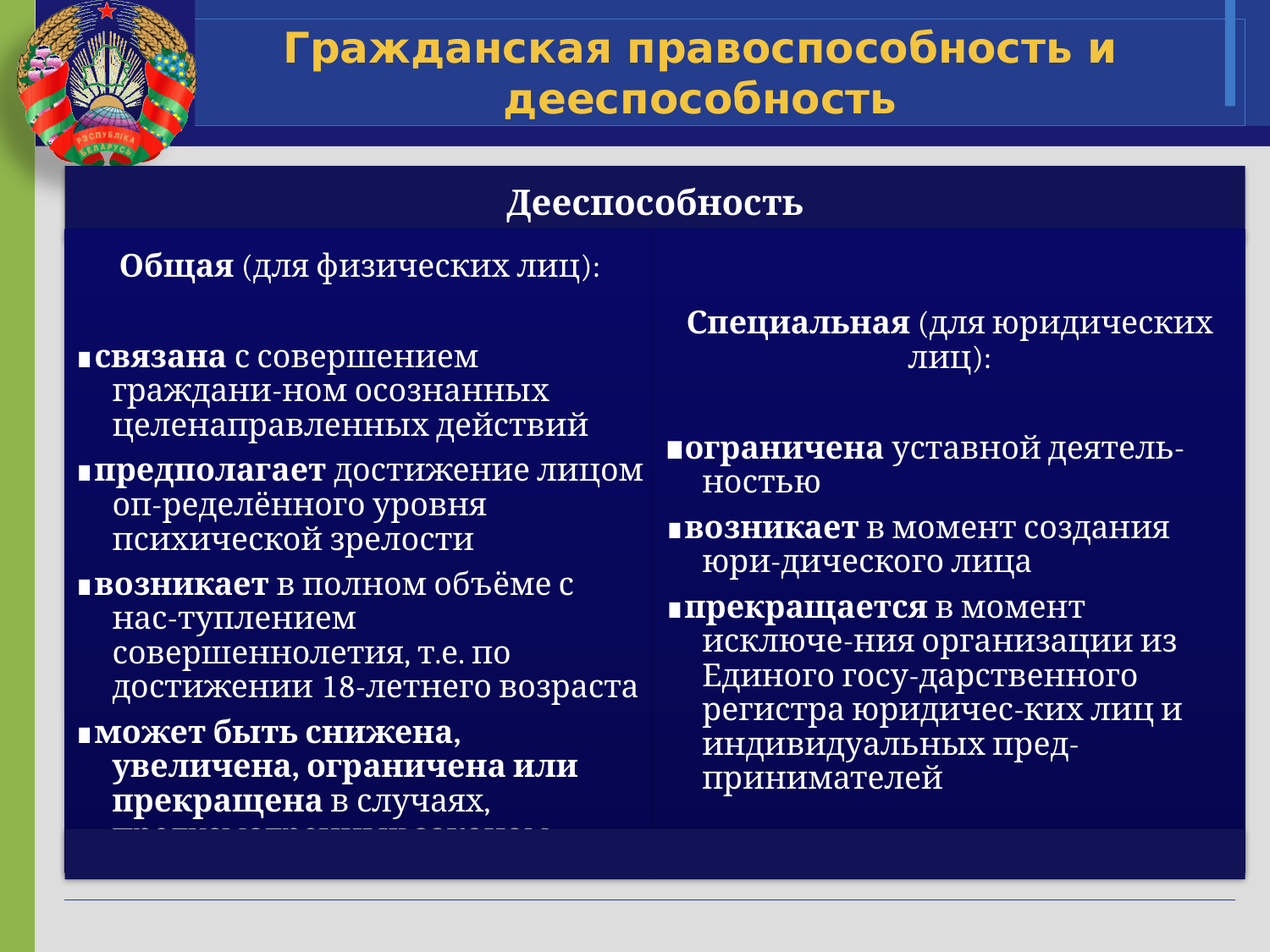

# Гражданская правоспособность и дееспособность
Дееспособность
Общая (для физических лиц):

∎связана с совершением граждани-ном осознанных целенаправленных действий
∎предполагает достижение лицом оп-ределённого уровня психической зрелости
∎возникает в полном объёме с нас-туплением совершеннолетия, т.е. по достижении 18-летнего возраста
∎может быть снижена, увеличена, ограничена или прекращена в случаях, предусмотренных законом
Специальная (для юридических лиц):

∎ограничена уставной деятель-ностью
∎возникает в момент создания юри-дического лица
∎прекращается в момент исключе-ния организации из Единого госу-дарственного регистра юридичес-ких лиц и индивидуальных пред-принимателей